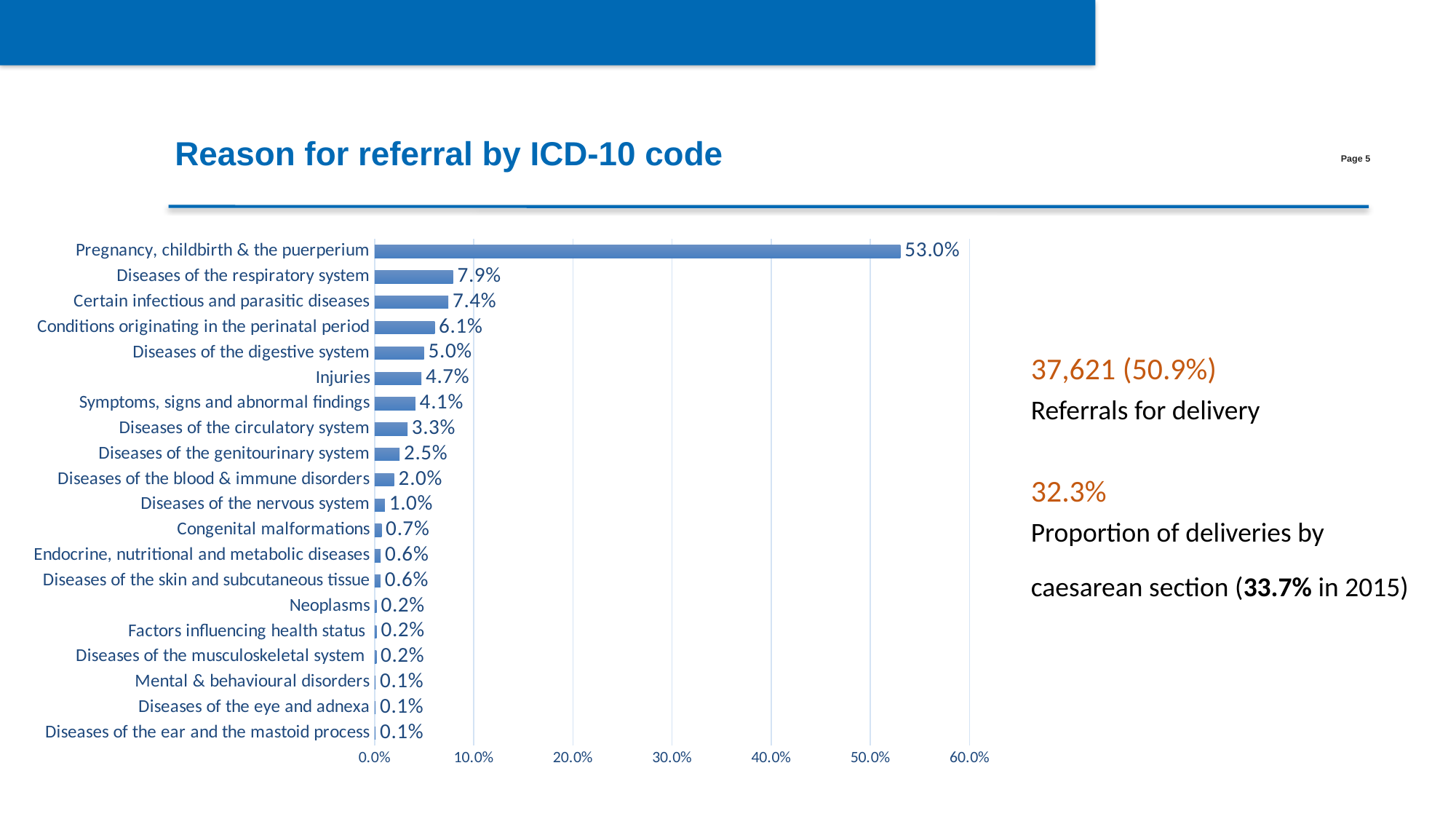

Reason for referral by ICD-10 code

### Chart

| Category |  |
|---|---|
| Diseases of the ear and the mastoid process | 0.001 |
| Diseases of the eye and adnexa | 0.001 |
| Mental & behavioural disorders | 0.0010141850684912983 |
| Diseases of the musculoskeletal system  | 0.001784965720544685 |
| Factors influencing health status  | 0.0020824600073021324 |
| Neoplasms | 0.0021095049424619005 |
| Diseases of the skin and subcutaneous tissue | 0.00581466105935011 |
| Endocrine, nutritional and metabolic diseases | 0.006152722748847209 |
| Congenital malformations | 0.0069370258684804805 |
| Diseases of the nervous system | 0.010344687698611242 |
| Diseases of the blood & immune disorders | 0.019729280199050722 |
| Diseases of the genitourinary system | 0.025219402036483617 |
| Diseases of the circulatory system | 0.033170612973455395 |
| Symptoms, signs and abnormal findings | 0.04108125650768752 |
| Injuries | 0.04712579951589566 |
| Diseases of the digestive system | 0.04972211329123338 |
| Conditions originating in the perinatal period | 0.06054008735514057 |
| Certain infectious and parasitic diseases | 0.07441413909210152 |
| Diseases of the respiratory system | 0.07905234547200173 |
| Pregnancy, childbirth & the puerperium | 0.5303917458857892 |
37,621 (50.9%)
Referrals for delivery

32.3%
Proportion of deliveries by
caesarean section (33.7% in 2015)